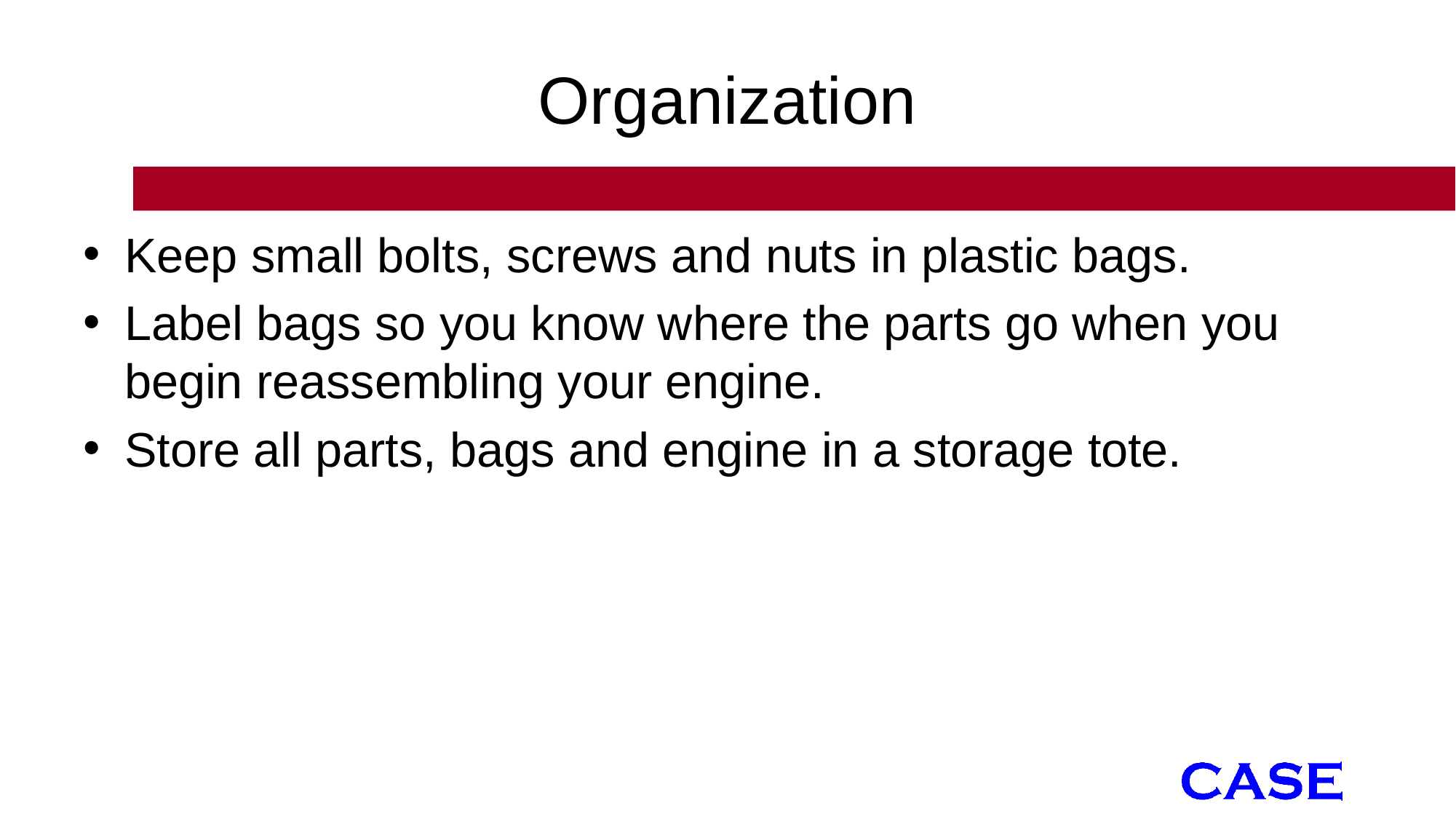

# Organization
Keep small bolts, screws and nuts in plastic bags.
Label bags so you know where the parts go when you begin reassembling your engine.
Store all parts, bags and engine in a storage tote.